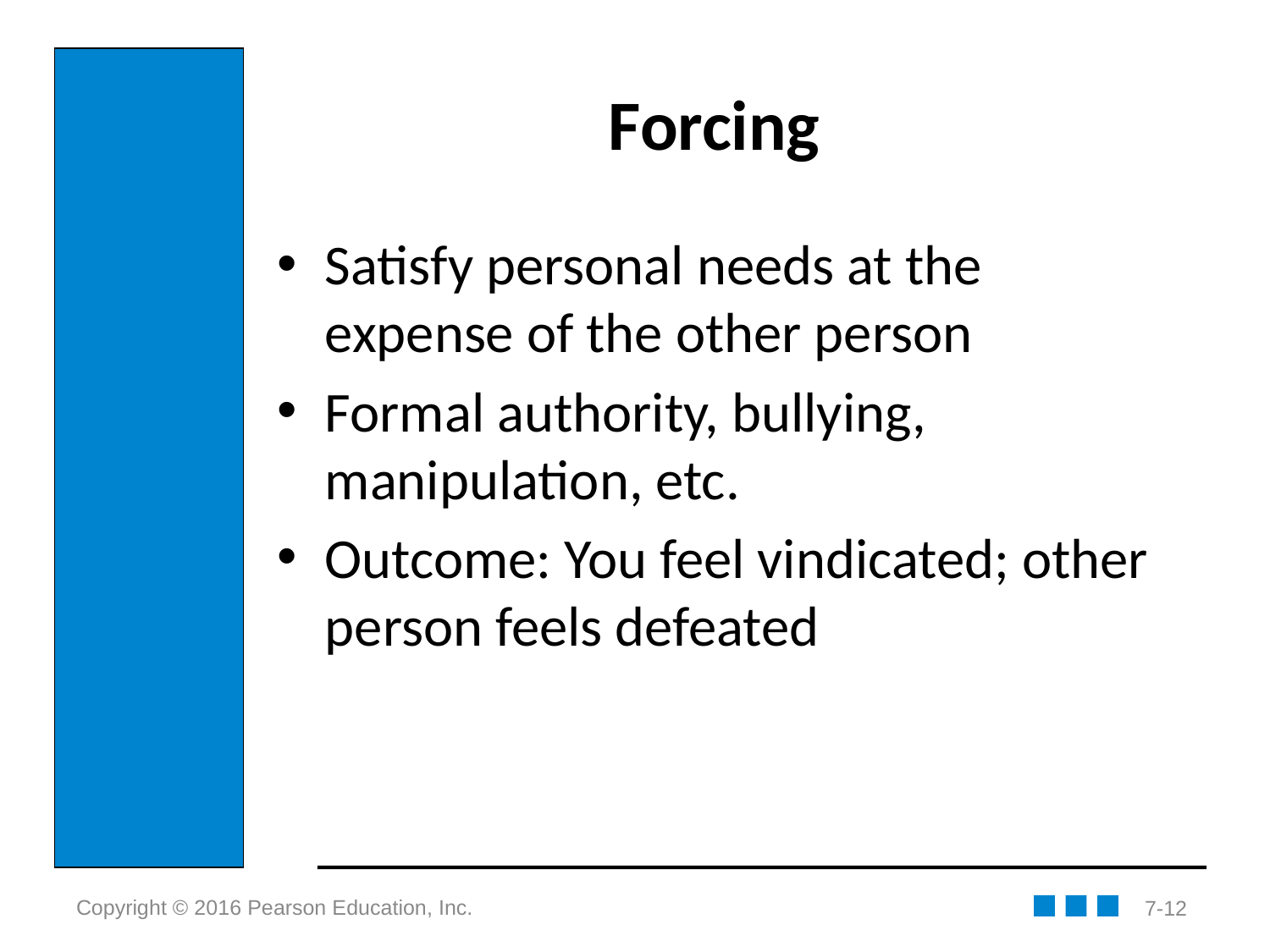

# Forcing

Satisfy personal needs at the expense of the other person
Formal authority, bullying, manipulation, etc.
Outcome: You feel vindicated; other person feels defeated

7-12
Copyright © 2016 Pearson Education, Inc.